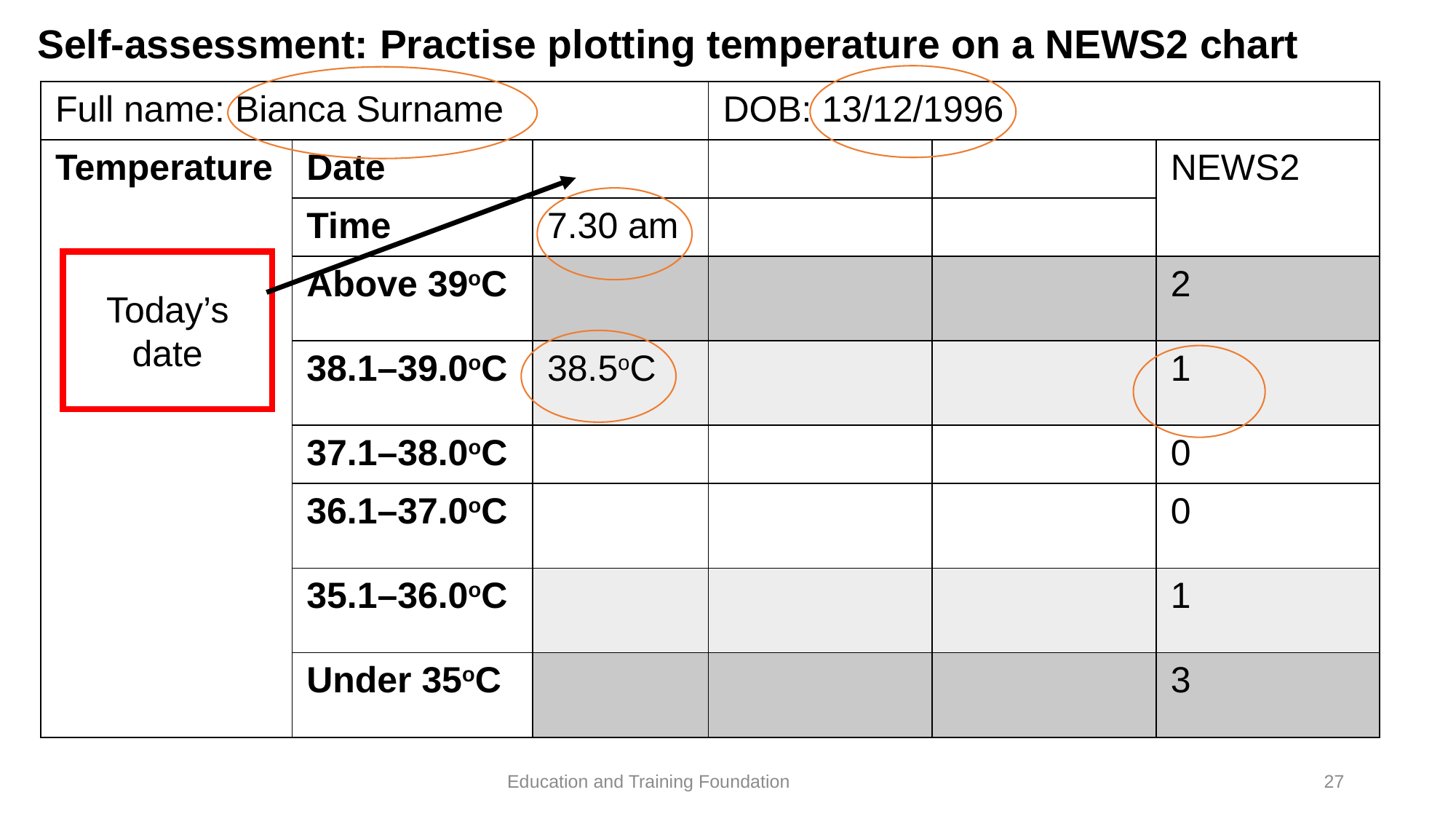

# Self-assessment: Practise plotting temperature on a NEWS2 chart

| Full name: Bianca Surname |  |  | DOB: 13/12/1996 |  |  |
| --- | --- | --- | --- | --- | --- |
| Temperature | Date |  |  |  | NEWS2 |
|  | Time | 7.30 am |  |  |  |
|  | Above 39oC |  |  |  | 2 |
|  | 38.1–39.0oC | 38.5oC |  |  | 1 |
|  | 37.1–38.0oC |  |  |  | 0 |
|  | 36.1–37.0oC |  |  |  | 0 |
|  | 35.1–36.0oC |  |  |  | 1 |
|  | Under 35oC |  |  |  | 3 |

Today’s date

27
Education and Training Foundation